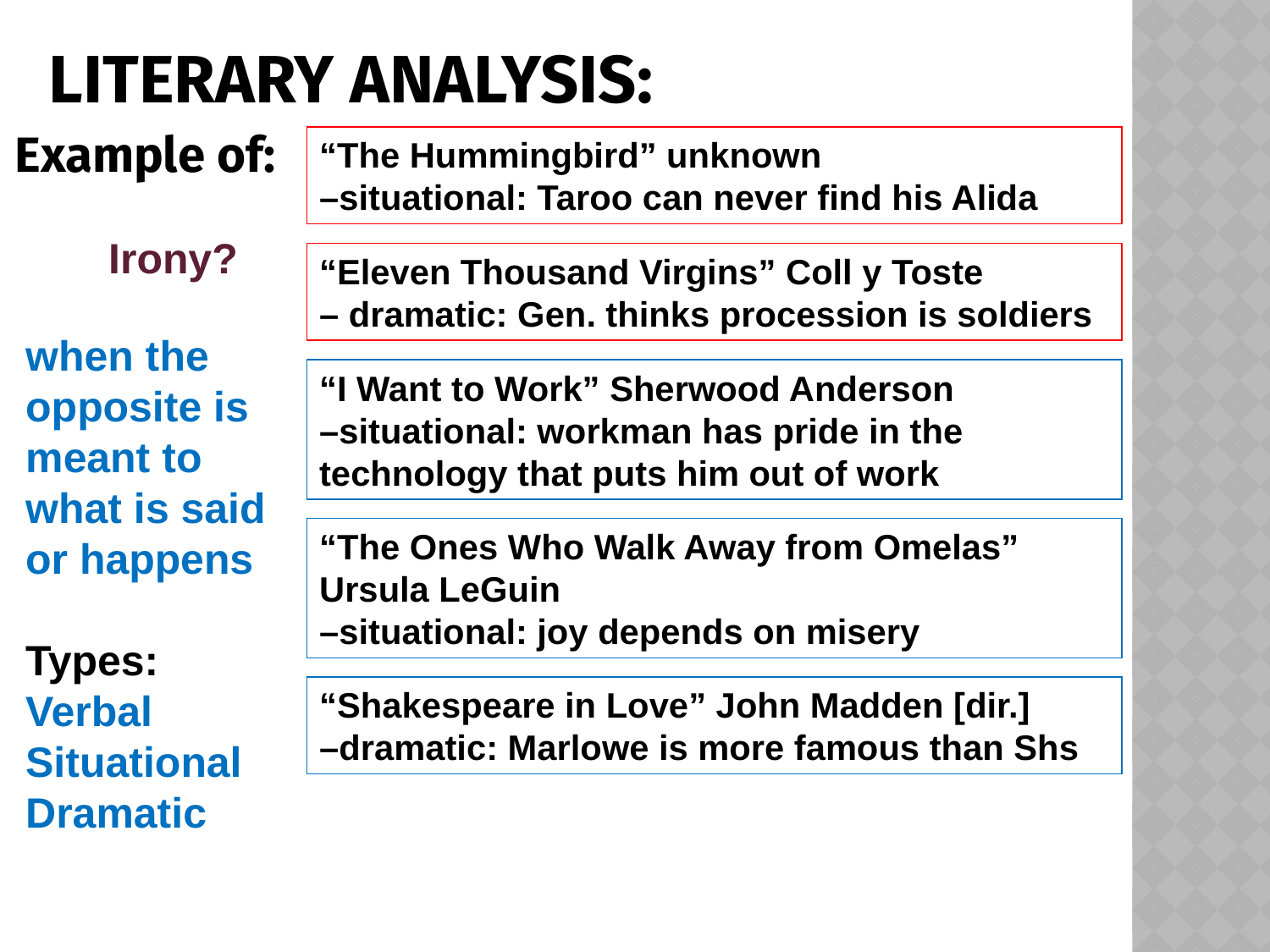

# Literary analysis:
Example of:

“The Hummingbird” unknown
–situational: Taroo can never find his Alida
Irony?
“Eleven Thousand Virgins” Coll y Toste
– dramatic: Gen. thinks procession is soldiers
when the opposite is meant to what is said or happens

Types:
Verbal
Situational
Dramatic
“I Want to Work” Sherwood Anderson
–situational: workman has pride in the technology that puts him out of work
“The Ones Who Walk Away from Omelas” Ursula LeGuin
–situational: joy depends on misery
“Shakespeare in Love” John Madden [dir.]
–dramatic: Marlowe is more famous than Shs